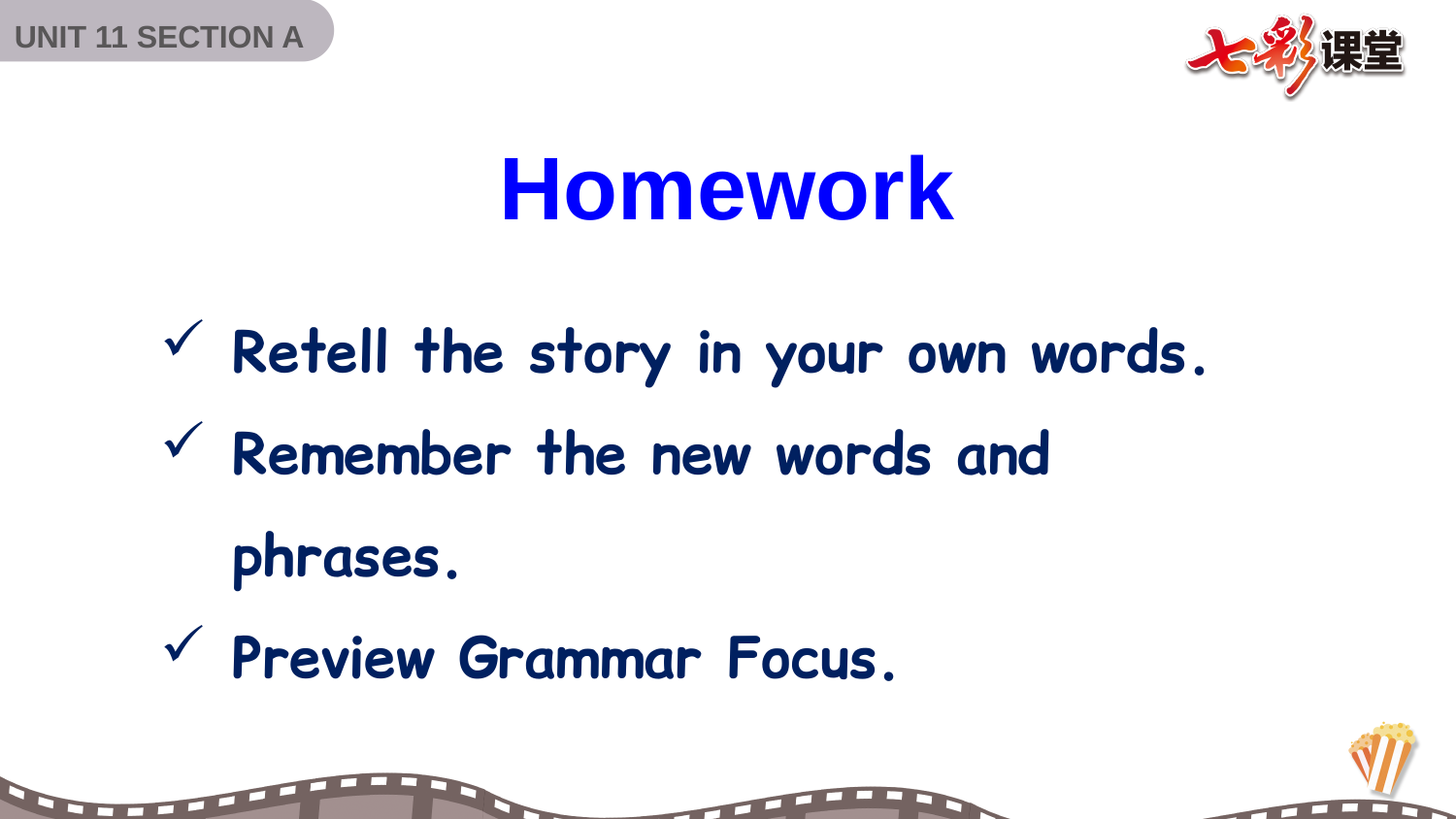

Homework
Retell the story in your own words.
Remember the new words and phrases.
Preview Grammar Focus.